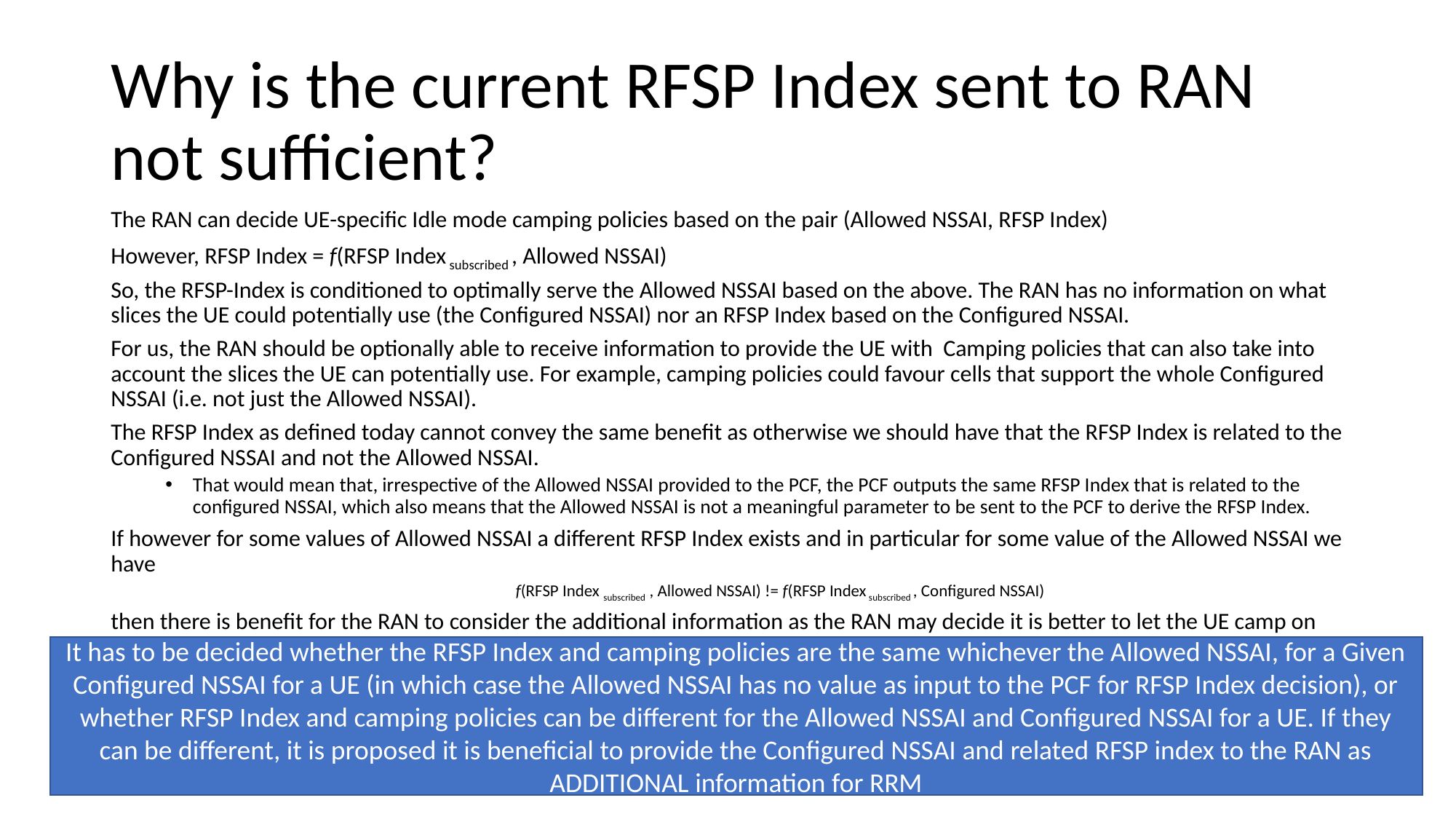

# Why is the current RFSP Index sent to RAN not sufficient?
The RAN can decide UE-specific Idle mode camping policies based on the pair (Allowed NSSAI, RFSP Index)
However, RFSP Index = f(RFSP Index subscribed , Allowed NSSAI)
So, the RFSP-Index is conditioned to optimally serve the Allowed NSSAI based on the above. The RAN has no information on what slices the UE could potentially use (the Configured NSSAI) nor an RFSP Index based on the Configured NSSAI.
For us, the RAN should be optionally able to receive information to provide the UE with  Camping policies that can also take into account the slices the UE can potentially use. For example, camping policies could favour cells that support the whole Configured NSSAI (i.e. not just the Allowed NSSAI).
The RFSP Index as defined today cannot convey the same benefit as otherwise we should have that the RFSP Index is related to the Configured NSSAI and not the Allowed NSSAI.
That would mean that, irrespective of the Allowed NSSAI provided to the PCF, the PCF outputs the same RFSP Index that is related to the configured NSSAI, which also means that the Allowed NSSAI is not a meaningful parameter to be sent to the PCF to derive the RFSP Index.
If however for some values of Allowed NSSAI a different RFSP Index exists and in particular for some value of the Allowed NSSAI we have
f(RFSP Index subscribed , Allowed NSSAI) != f(RFSP Index subscribed , Configured NSSAI)
then there is benefit for the RAN to consider the additional information as the RAN may decide it is better to let the UE camp on the bands of the Configured NSSAI than a more specific band for the Allowed NSSAI only (taking into account many factors including RAN status, cells neighbouring with the current cell, and other policies the RAN implements which cannot be exported to the CN).

It has to be decided whether the RFSP Index and camping policies are the same whichever the Allowed NSSAI, for a Given Configured NSSAI for a UE (in which case the Allowed NSSAI has no value as input to the PCF for RFSP Index decision), or whether RFSP Index and camping policies can be different for the Allowed NSSAI and Configured NSSAI for a UE. If they can be different, it is proposed it is beneficial to provide the Configured NSSAI and related RFSP index to the RAN as ADDITIONAL information for RRM